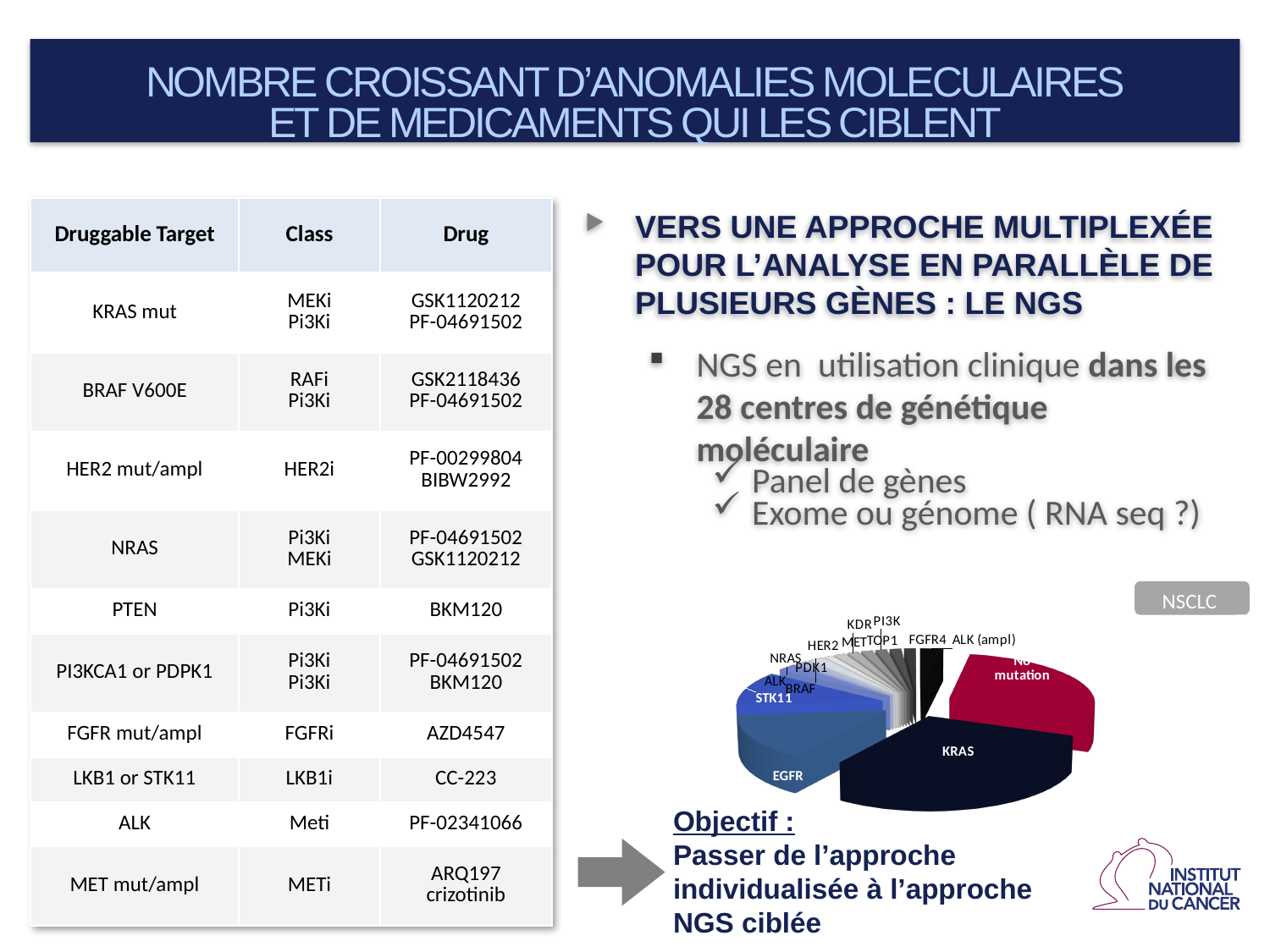

NOMBRE CROISSANT D’ANOMALIES MOLECULAIRES
ET DE MEDICAMENTS QUI LES CIBLENT
| Druggable Target | Class | Drug |
| --- | --- | --- |
| KRAS mut | MEKi Pi3Ki | GSK1120212 PF-04691502 |
| BRAF V600E | RAFi Pi3Ki | GSK2118436 PF-04691502 |
| HER2 mut/ampl | HER2i | PF-00299804 BIBW2992 |
| NRAS | Pi3Ki MEKi | PF-04691502 GSK1120212 |
| PTEN | Pi3Ki | BKM120 |
| PI3KCA1 or PDPK1 | Pi3Ki Pi3Ki | PF-04691502 BKM120 |
| FGFR mut/ampl | FGFRi | AZD4547 |
| LKB1 or STK11 | LKB1i | CC-223 |
| ALK | Meti | PF-02341066 |
| MET mut/ampl | METi | ARQ197 crizotinib |
VERS UNE APPROCHE MULTIPLEXÉE POUR L’ANALYSE EN PARALLÈLE DE PLUSIEURS GÈNES : LE NGS
NGS en  utilisation clinique dans les 28 centres de génétique moléculaire
Panel de gènes
Exome ou génome ( RNA seq ?)

[unsupported chart]

NSCLC
Objectif :
Passer de l’approche individualisée à l’approche NGS ciblée